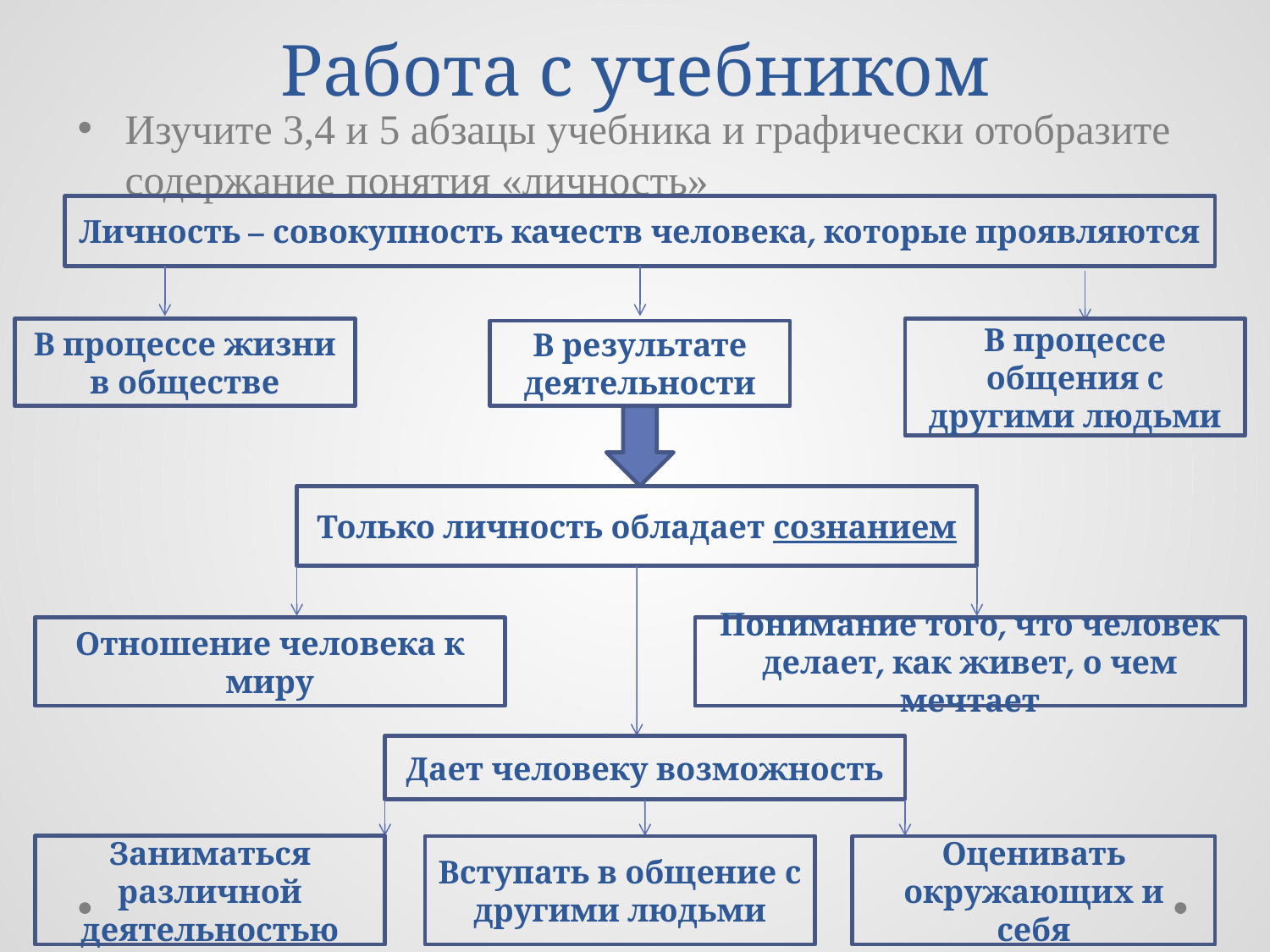

# Работа с учебником
Изучите 3,4 и 5 абзацы учебника и графически отобразите содержание понятия «личность»
Личность – совокупность качеств человека, которые проявляются
В процессе жизни в обществе
В процессе общения с другими людьми
В результате деятельности

Только личность обладает сознанием
Отношение человека к миру
Понимание того, что человек делает, как живет, о чем мечтает
Дает человеку возможность
Заниматься различной деятельностью
Вступать в общение с другими людьми
Оценивать окружающих и себя